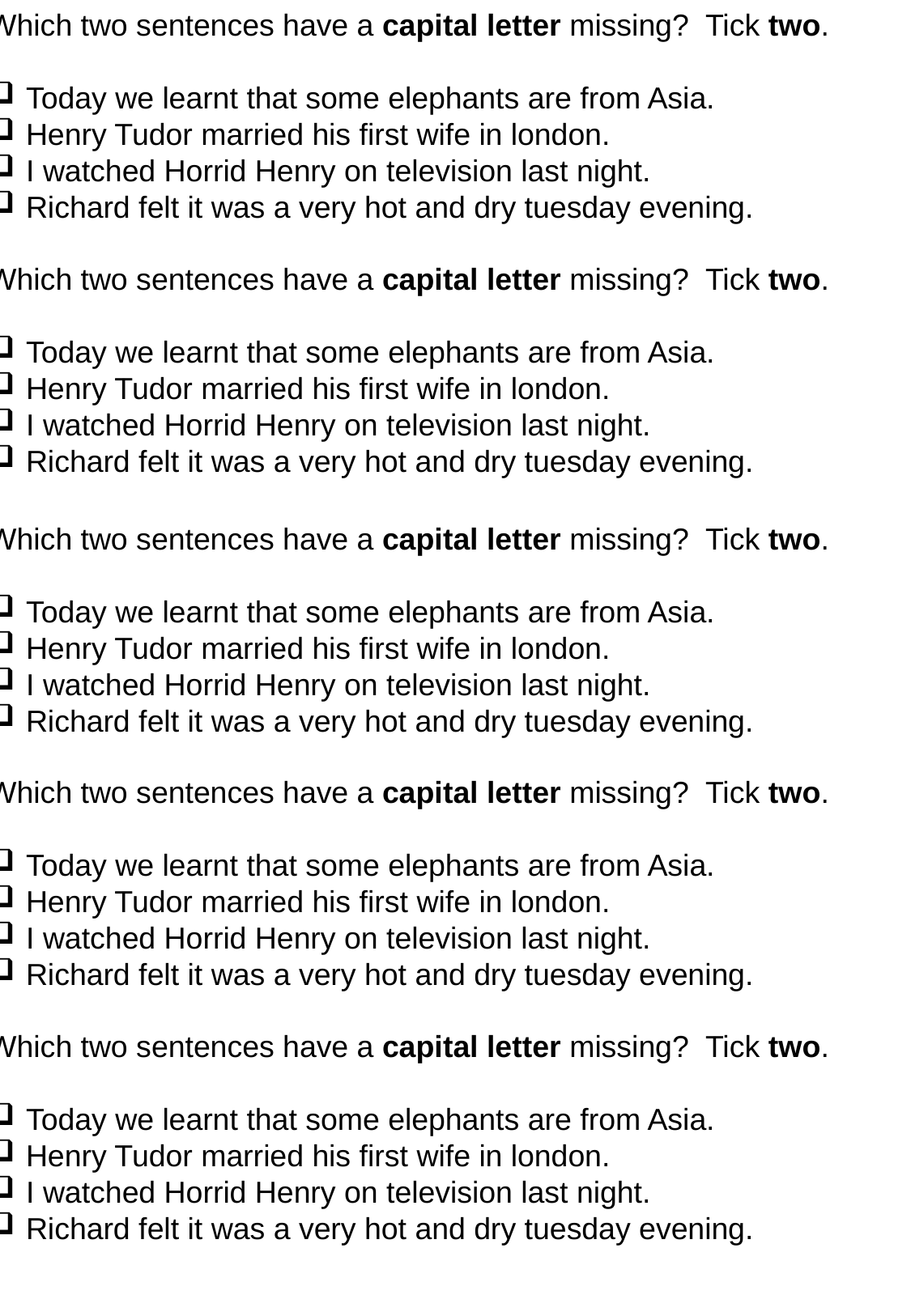

Which two sentences have a capital letter missing?  Tick two.

Today we learnt that some elephants are from Asia.
Henry Tudor married his first wife in london.
I watched Horrid Henry on television last night.
Richard felt it was a very hot and dry tuesday evening.
Which two sentences have a capital letter missing?  Tick two.

Today we learnt that some elephants are from Asia.
Henry Tudor married his first wife in london.
I watched Horrid Henry on television last night.
Richard felt it was a very hot and dry tuesday evening.
Which two sentences have a capital letter missing?  Tick two.

Today we learnt that some elephants are from Asia.
Henry Tudor married his first wife in london.
I watched Horrid Henry on television last night.
Richard felt it was a very hot and dry tuesday evening.
Which two sentences have a capital letter missing?  Tick two.

Today we learnt that some elephants are from Asia.
Henry Tudor married his first wife in london.
I watched Horrid Henry on television last night.
Richard felt it was a very hot and dry tuesday evening.
Which two sentences have a capital letter missing?  Tick two.

Today we learnt that some elephants are from Asia.
Henry Tudor married his first wife in london.
I watched Horrid Henry on television last night.
Richard felt it was a very hot and dry tuesday evening.